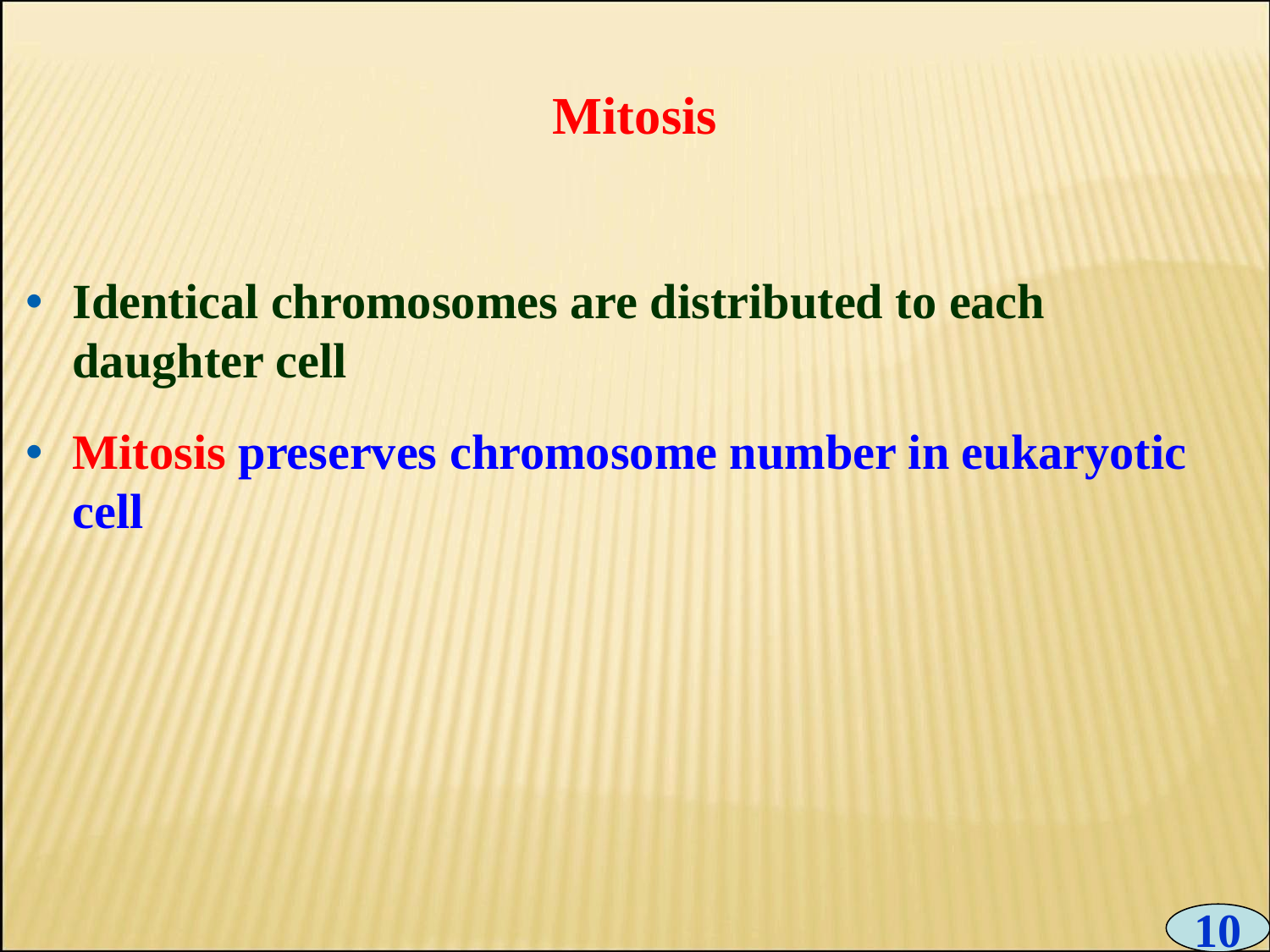

# Mitosis

Identical chromosomes are distributed to each  daughter cell
Mitosis preserves chromosome number in eukaryotic cell

10